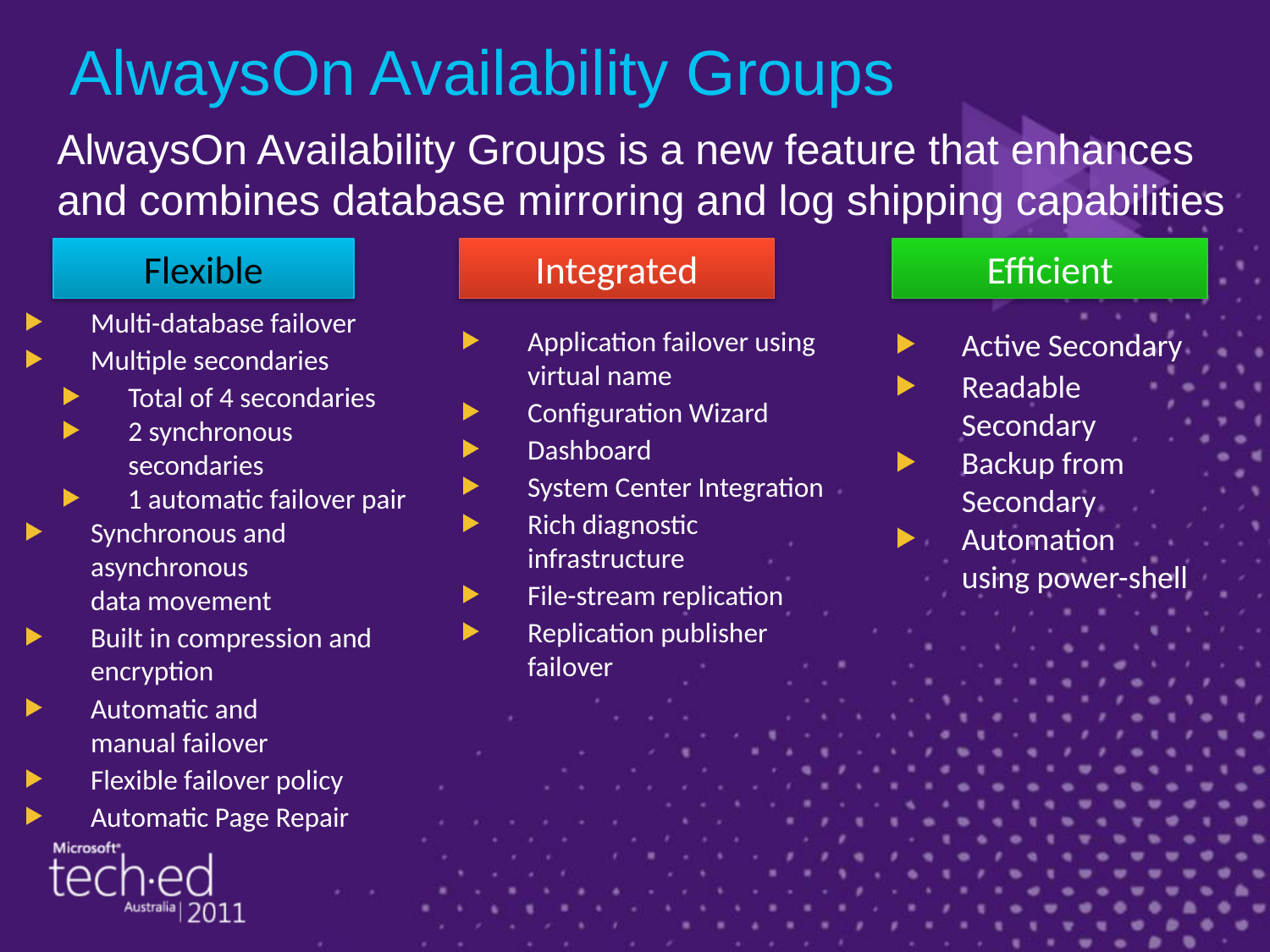

# AlwaysOn Availability Groups
AlwaysOn Availability Groups is a new feature that enhances and combines database mirroring and log shipping capabilities
Flexible
Integrated
Efficient
Multi-database failover
Multiple secondaries
Total of 4 secondaries
2 synchronous secondaries
1 automatic failover pair
Synchronous and asynchronous
data movement
Built in compression and encryption
Automatic and
manual failover
Flexible failover policy
Automatic Page Repair

Application failover using virtual name
Configuration Wizard
Dashboard
System Center Integration
Rich diagnostic infrastructure
File-stream replication
Replication publisher failover

Active Secondary
Readable Secondary
Backup from Secondary
Automation
using power-shell